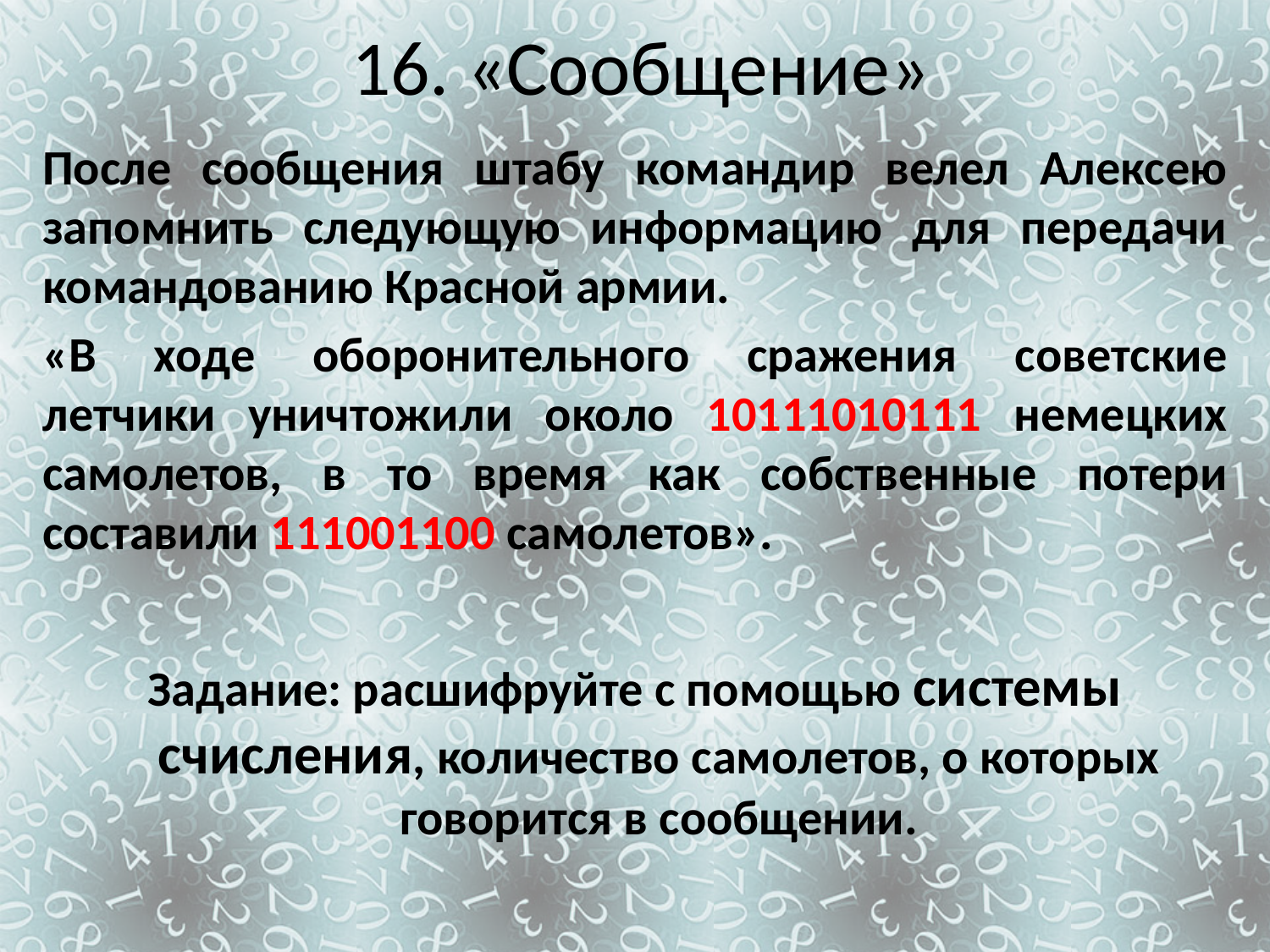

# 16. «Сообщение»
После сообщения штабу командир велел Алексею запомнить следующую информацию для передачи командованию Красной армии.
«В ходе оборонительного сражения советские летчики уничтожили около 10111010111 немецких самолетов, в то время как собственные потери составили 111001100 самолетов».

Задание: расшифруйте с помощью системы счисления, количество самолетов, о которых говорится в сообщении.